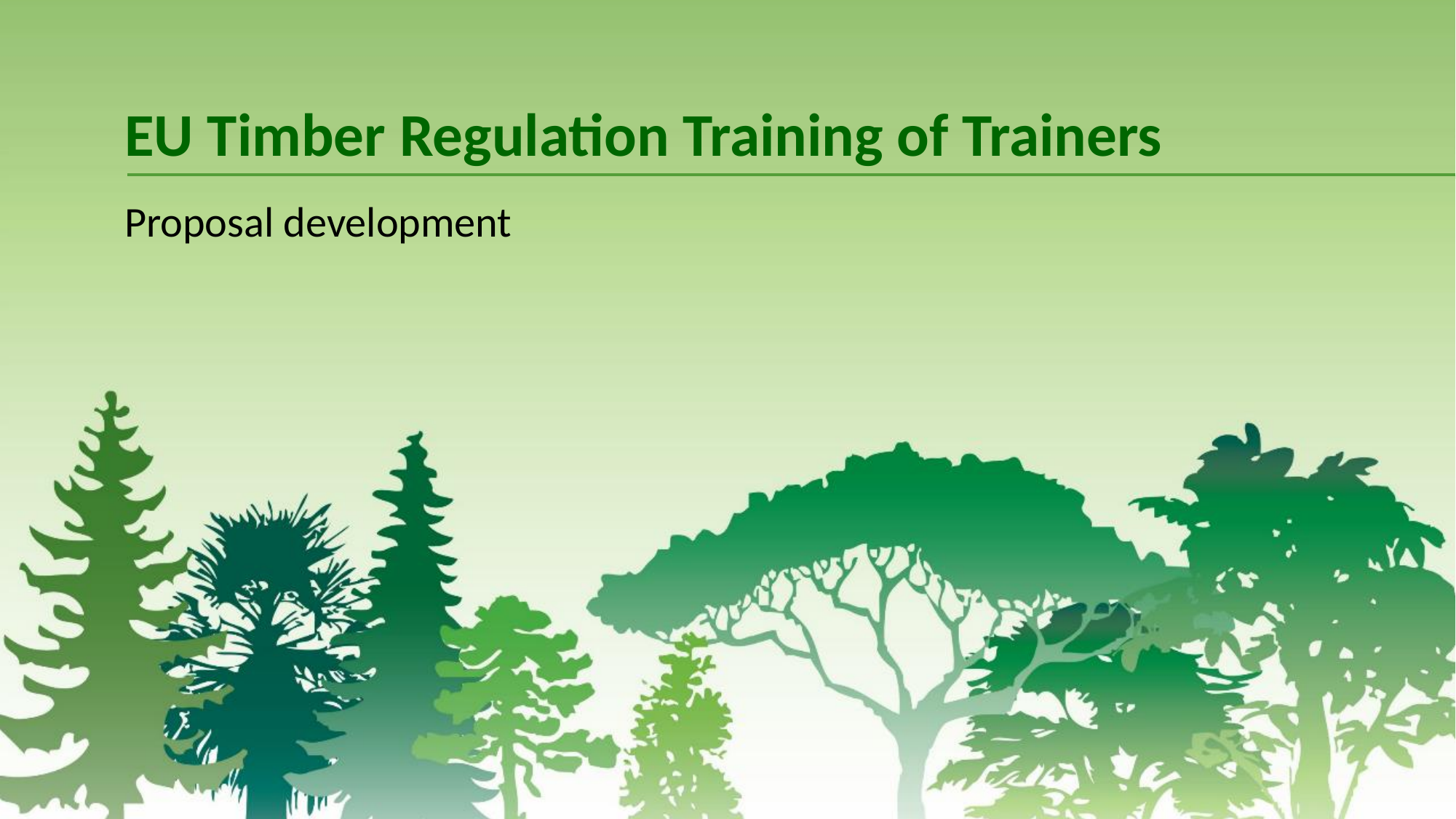

# EU Timber Regulation Training of Trainers
Proposal development
2